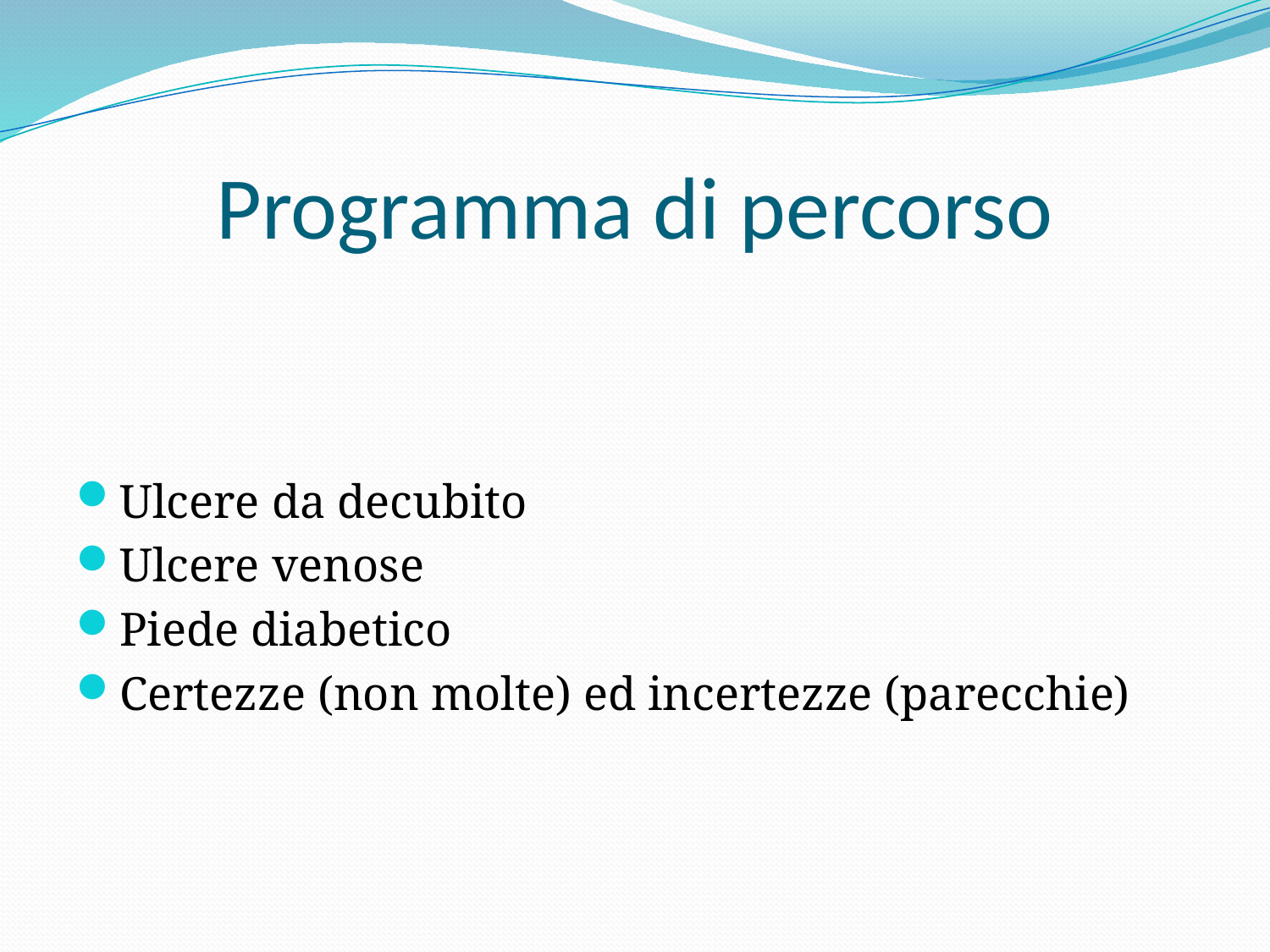

# Programma di percorso
Ulcere da decubito
Ulcere venose
Piede diabetico
Certezze (non molte) ed incertezze (parecchie)